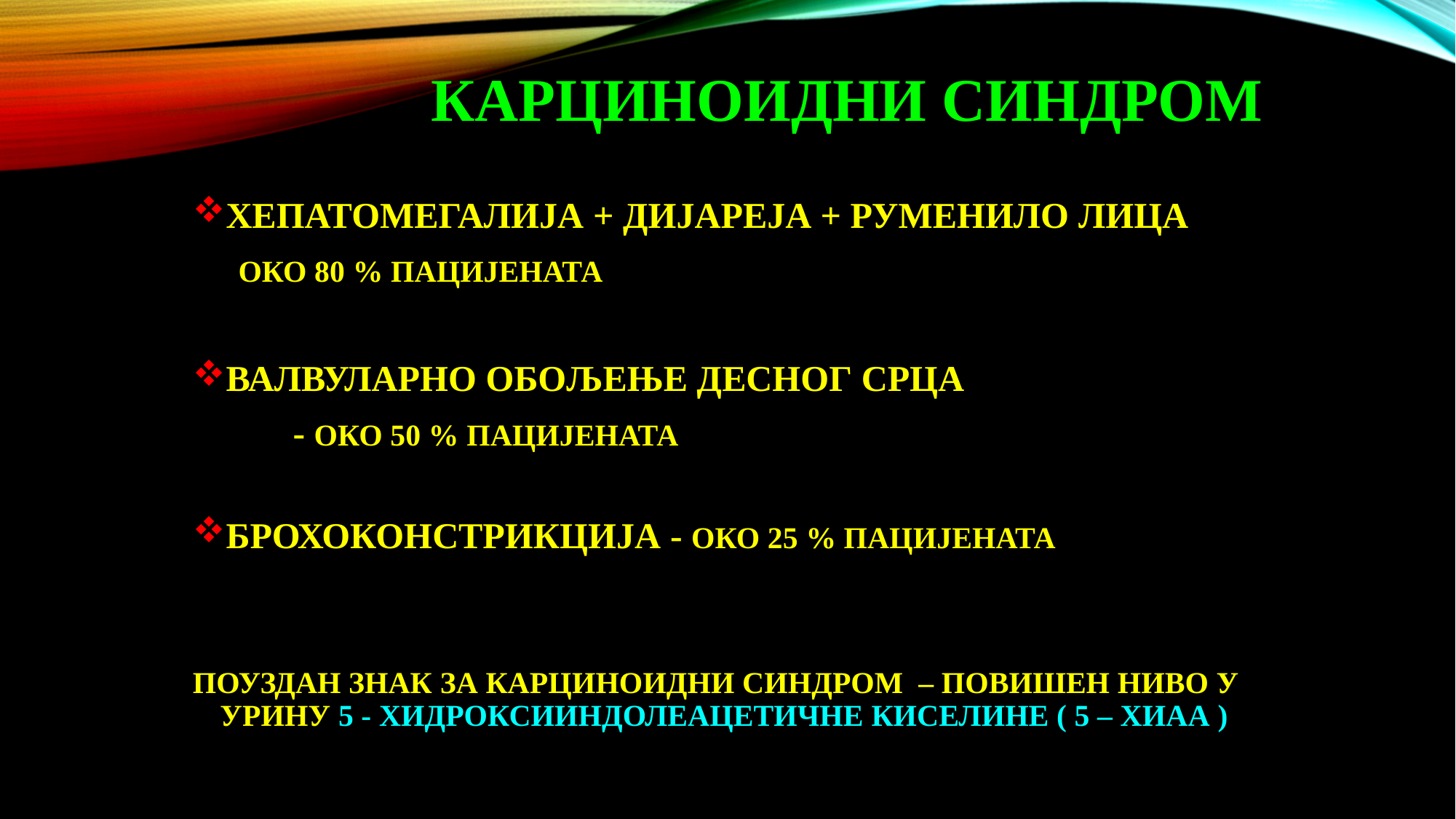

# КАРЦИНОИДНИ СИНДРОМ
ХЕПАТОМЕГАЛИЈА + ДИЈАРЕЈА + РУМЕНИЛО ЛИЦА
     ОКО 80 % ПАЦИЈЕНАТА

ВАЛВУЛАРНО ОБОЉЕЊЕ ДЕСНОГ СРЦА
           - ОКО 50 % ПАЦИЈЕНАТА

БРОХОКОНСТРИКЦИЈА - ОКО 25 % ПАЦИЈЕНАТА

ПОУЗДАН ЗНАК ЗА КАРЦИНОИДНИ СИНДРОМ  – ПОВИШЕН НИВО У УРИНУ 5 - ХИДРОКСИИНДОЛЕАЦЕТИЧНЕ КИСЕЛИНЕ ( 5 – ХИАА )